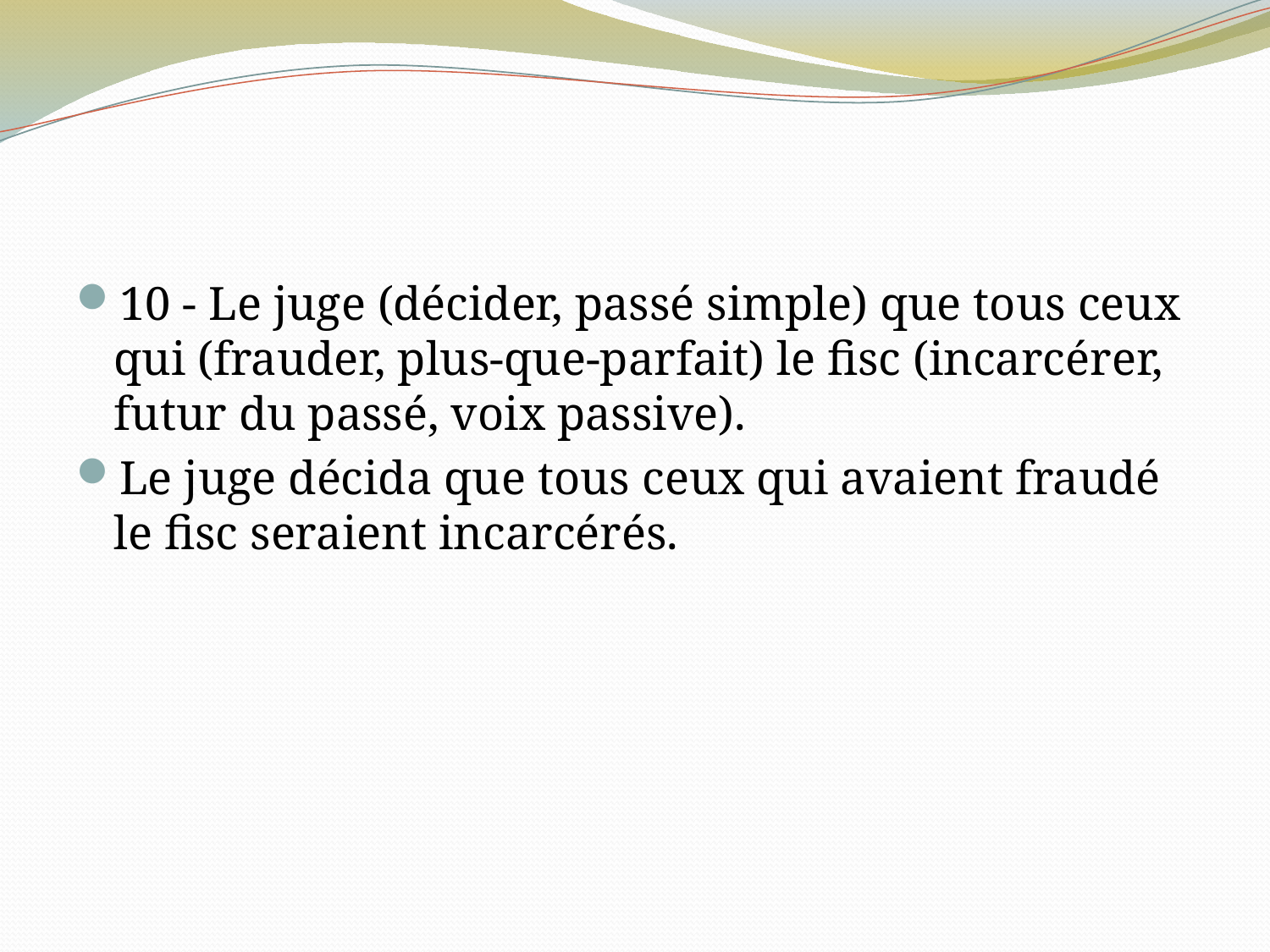

#
10 - Le juge (décider, passé simple) que tous ceux qui (frauder, plus-que-parfait) le fisc (incarcérer, futur du passé, voix passive).
Le juge décida que tous ceux qui avaient fraudé le fisc seraient incarcérés.